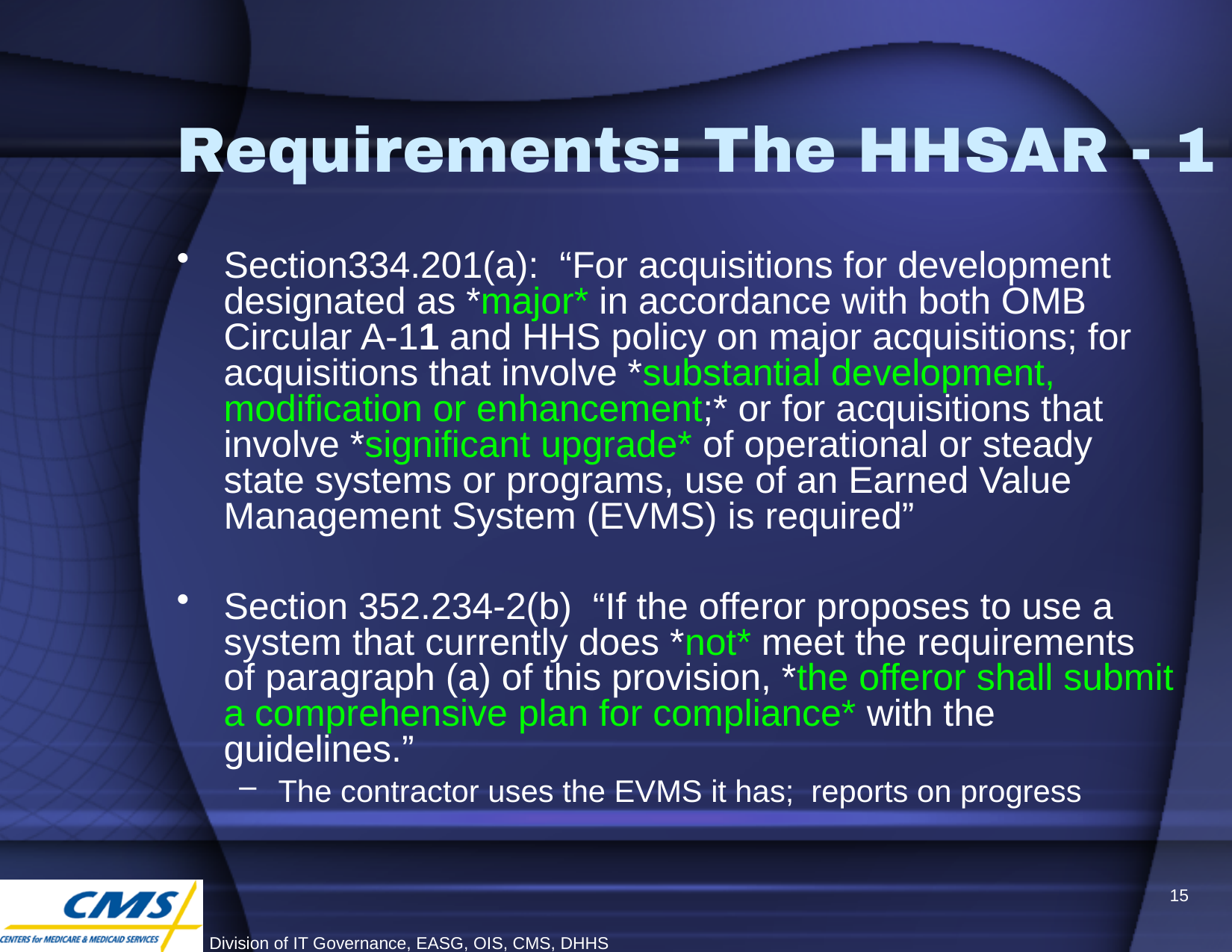

# Requirements: The HHSAR - 1
Section334.201(a):  “For acquisitions for development designated as *major* in accordance with both OMB Circular A-11 and HHS policy on major acquisitions; for acquisitions that involve *substantial development, modification or enhancement;* or for acquisitions that involve *significant upgrade* of operational or steady state systems or programs, use of an Earned Value Management System (EVMS) is required”

Section 352.234-2(b)  “If the offeror proposes to use a system that currently does *not* meet the requirements of paragraph (a) of this provision, *the offeror shall submit a comprehensive plan for compliance* with the guidelines.”
The contractor uses the EVMS it has;  reports on progress
15